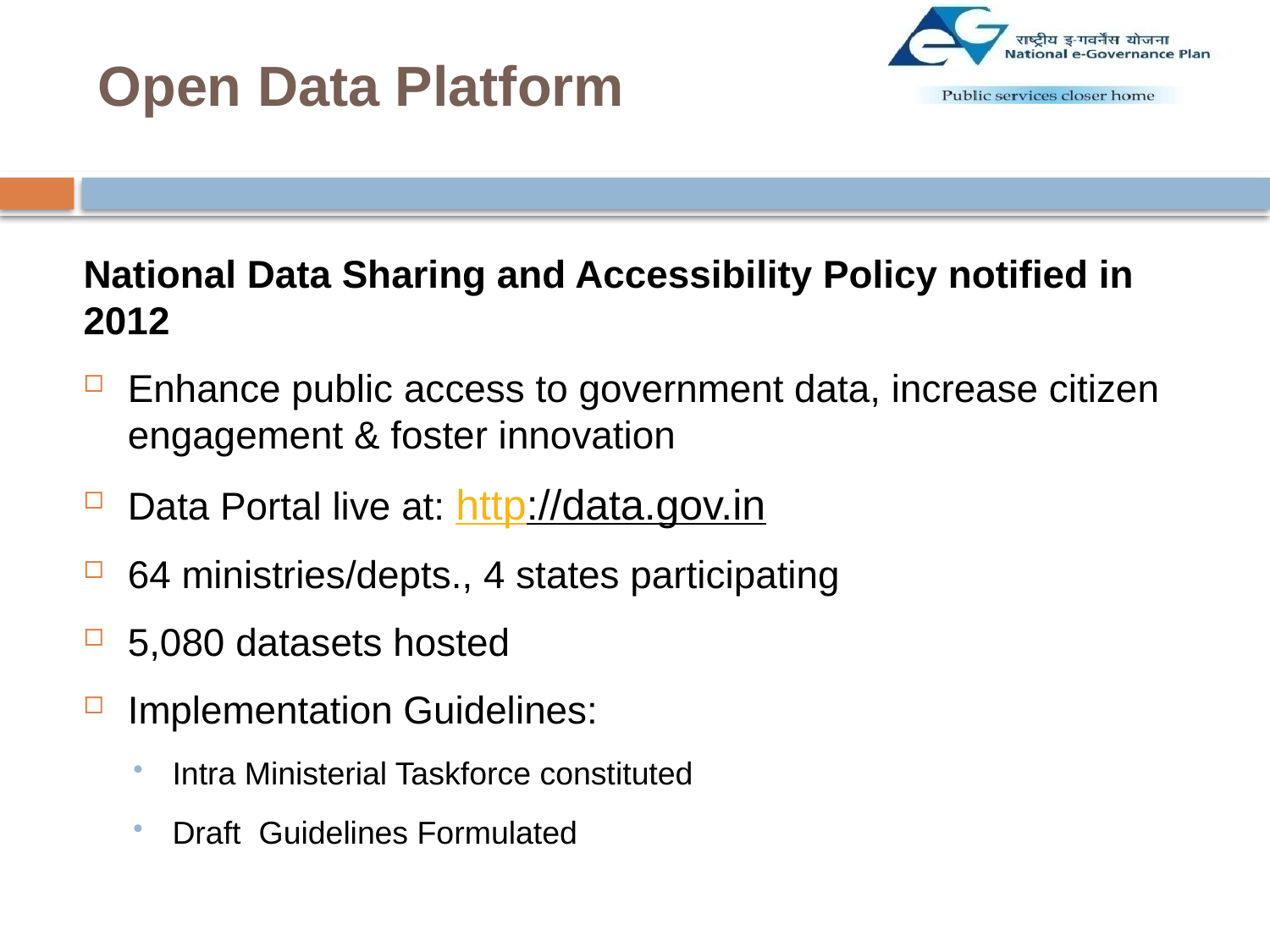

Open Data Platform

National Data Sharing and Accessibility Policy notified in 2012
Enhance public access to government data, increase citizen engagement & foster innovation
Data Portal live at: http://data.gov.in
64 ministries/depts., 4 states participating
5,080 datasets hosted
Implementation Guidelines:
Intra Ministerial Taskforce constituted
Draft  Guidelines Formulated